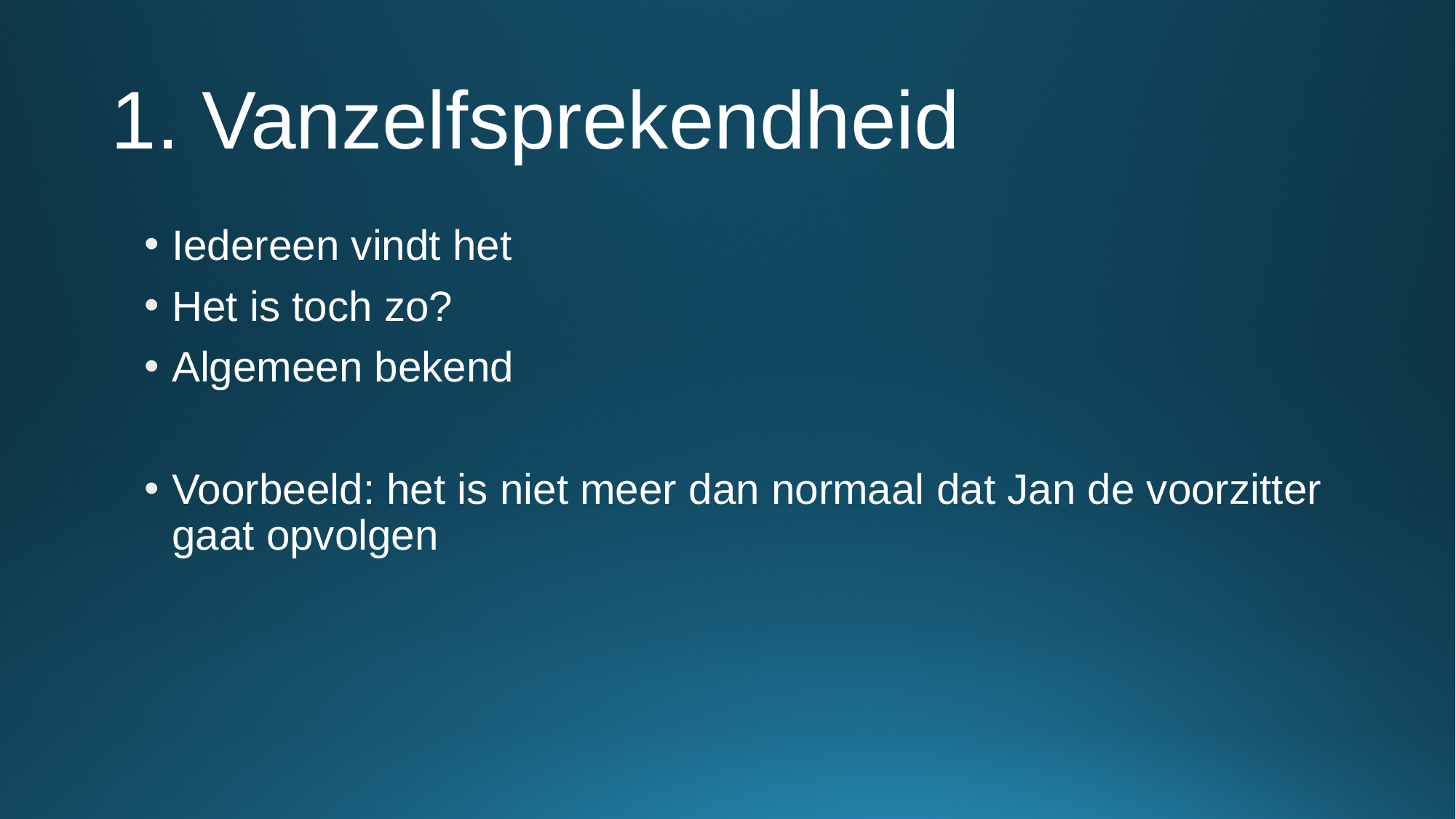

# 1. Vanzelfsprekendheid
Iedereen vindt het
Het is toch zo?
Algemeen bekend

Voorbeeld: het is niet meer dan normaal dat Jan de voorzitter gaat opvolgen